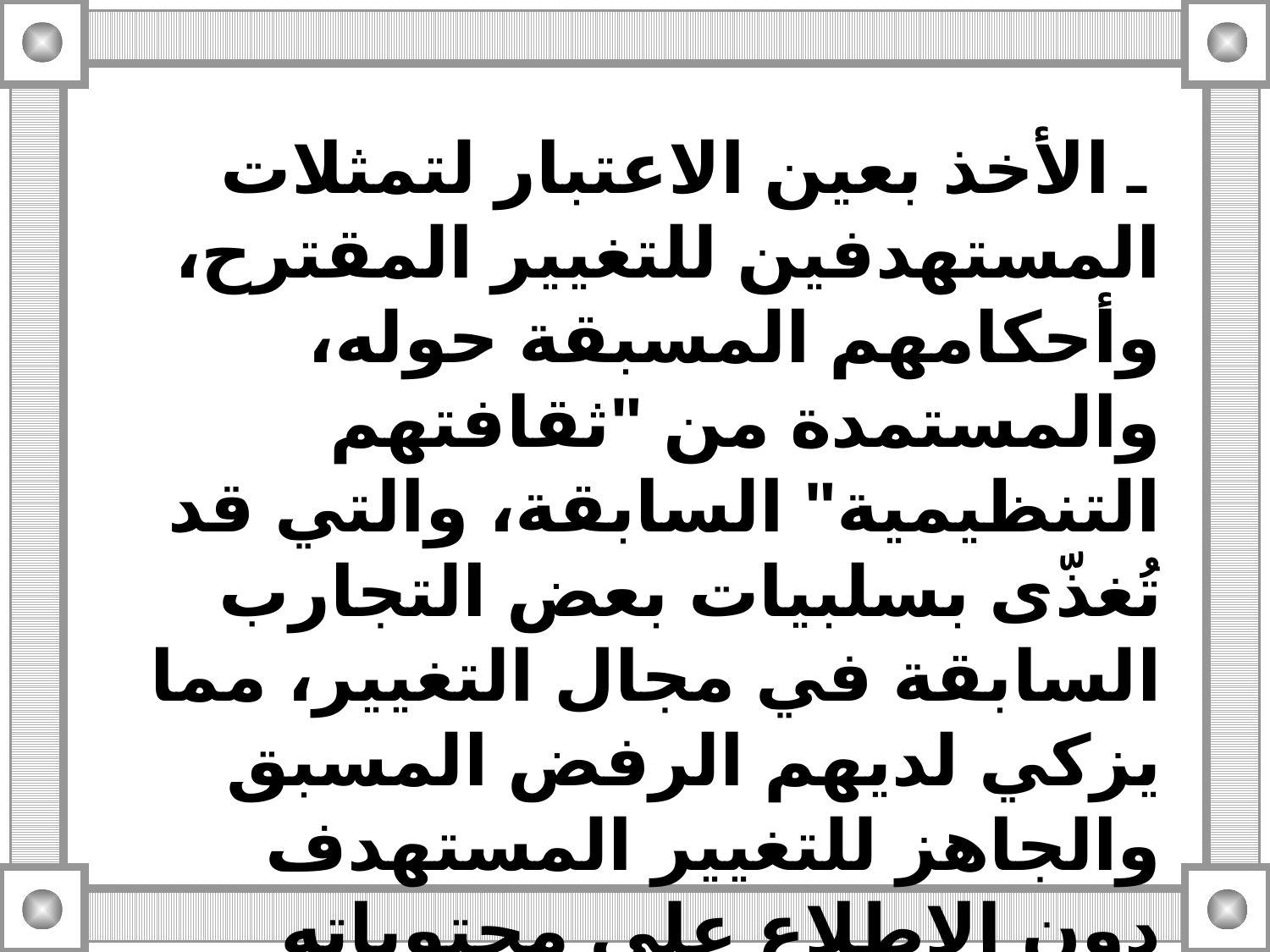

ـ الأخذ بعين الاعتبار لتمثلات المستهدفين للتغيير المقترح، وأحكامهم المسبقة حوله، والمستمدة من "ثقافتهم التنظيمية" السابقة، والتي قد تُغذّى بسلبيات بعض التجارب السابقة في مجال التغيير، مما يزكي لديهم الرفض المسبق والجاهز للتغيير المستهدف دون الاطلاع على محتوياته ومناقشة جدواه.